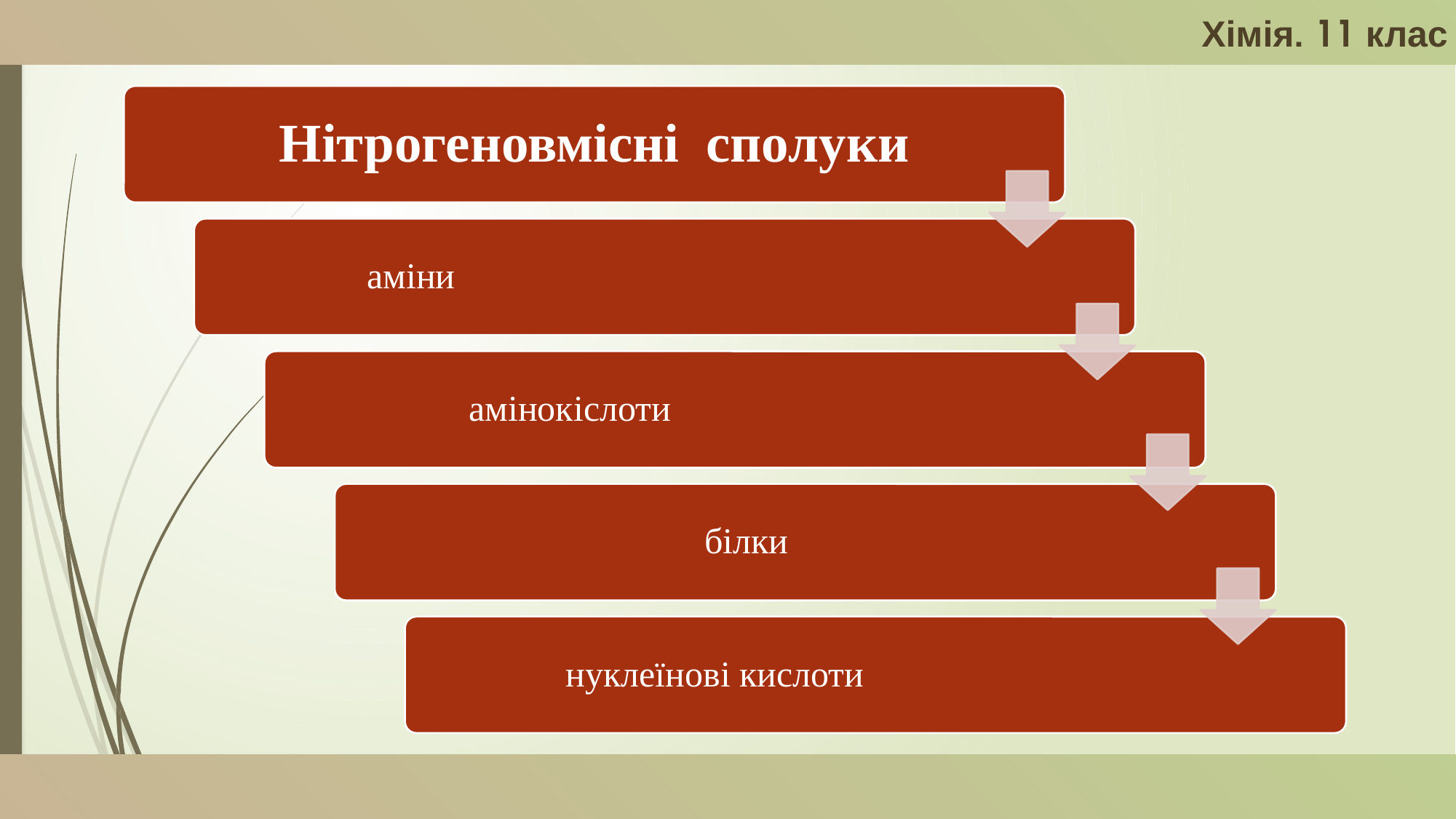

Хімія. 11 клас
Нітрогеновмісні  сполуки
аміни
амінокіслоти
білки
нуклеїнові кислоти